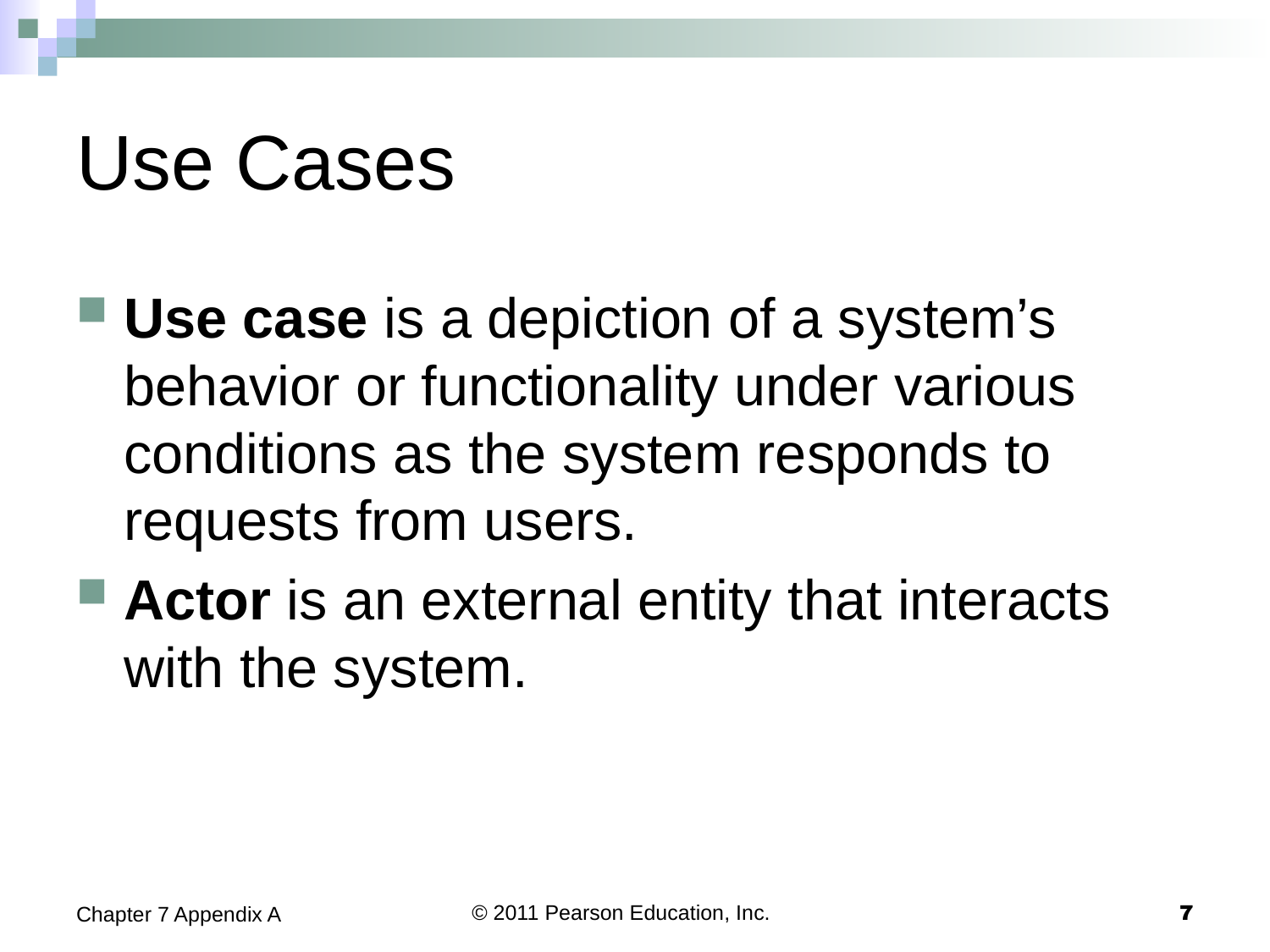

# Use Cases
Use case is a depiction of a system’s behavior or functionality under various conditions as the system responds to requests from users.
Actor is an external entity that interacts with the system.
Chapter 7 Appendix A
© 2011 Pearson Education, Inc.
7